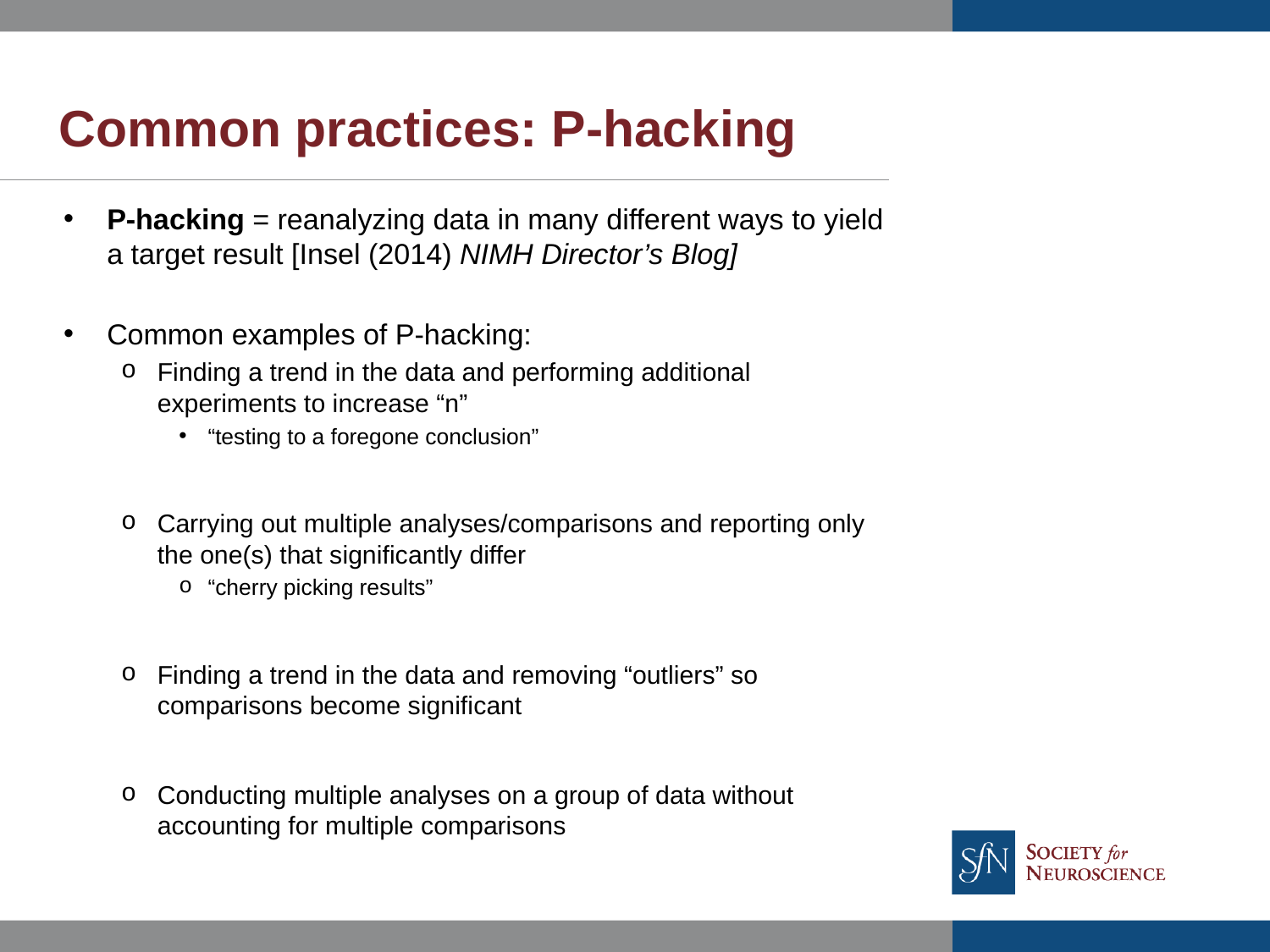

# Common practices: P-hacking
P-hacking = reanalyzing data in many different ways to yield a target result [Insel (2014) NIMH Director’s Blog]

Common examples of P-hacking:
Finding a trend in the data and performing additional experiments to increase “n”
“testing to a foregone conclusion”

Carrying out multiple analyses/comparisons and reporting only the one(s) that significantly differ
“cherry picking results”

Finding a trend in the data and removing “outliers” so comparisons become significant

Conducting multiple analyses on a group of data without accounting for multiple comparisons